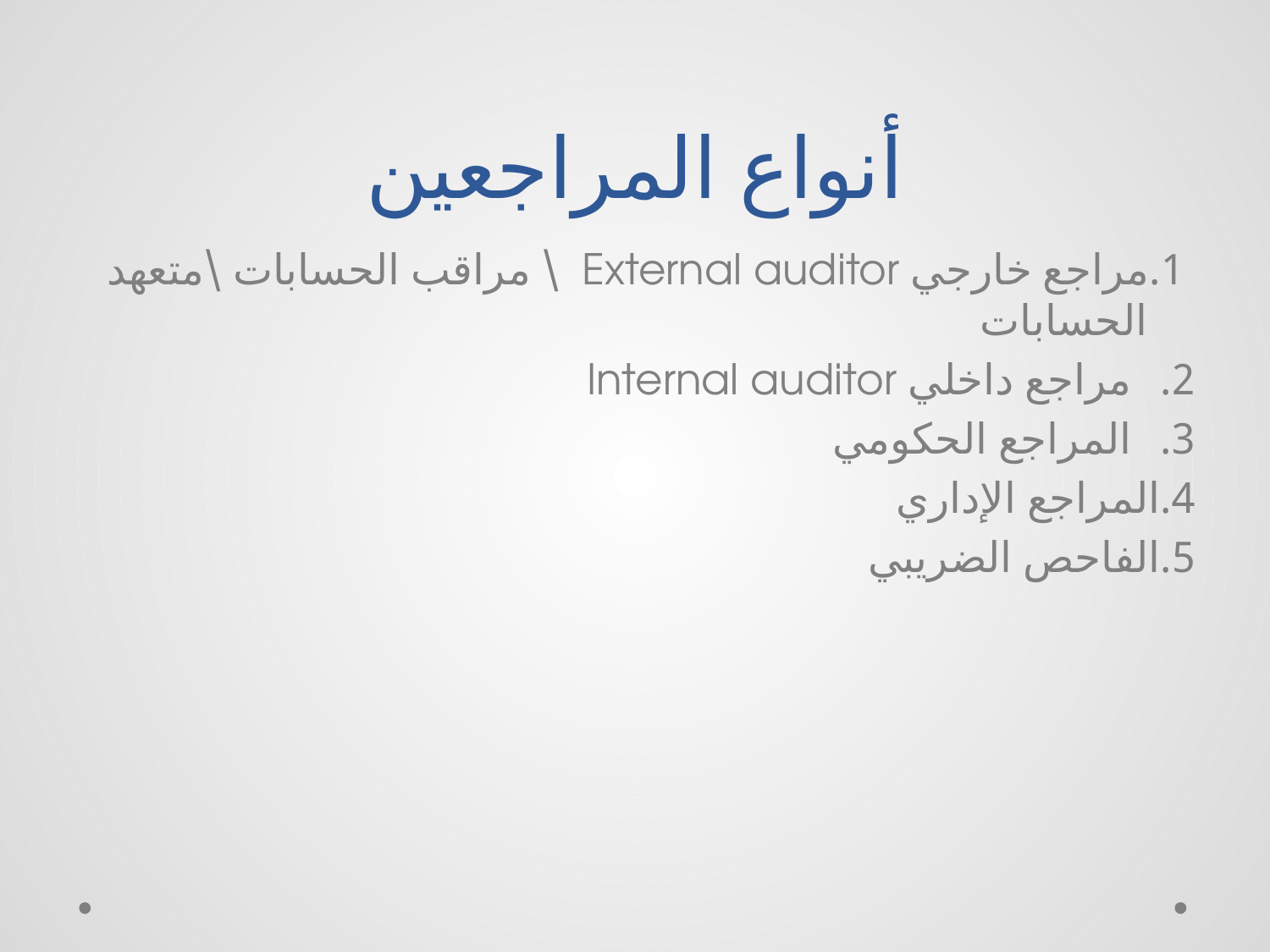

# أنواع المراجعين
 1.	مراجع خارجي External auditor  \ مراقب الحسابات \متعهد الحسابات
مراجع داخلي Internal auditor
المراجع الحكومي
4.	المراجع الإداري
5.	الفاحص الضريبي